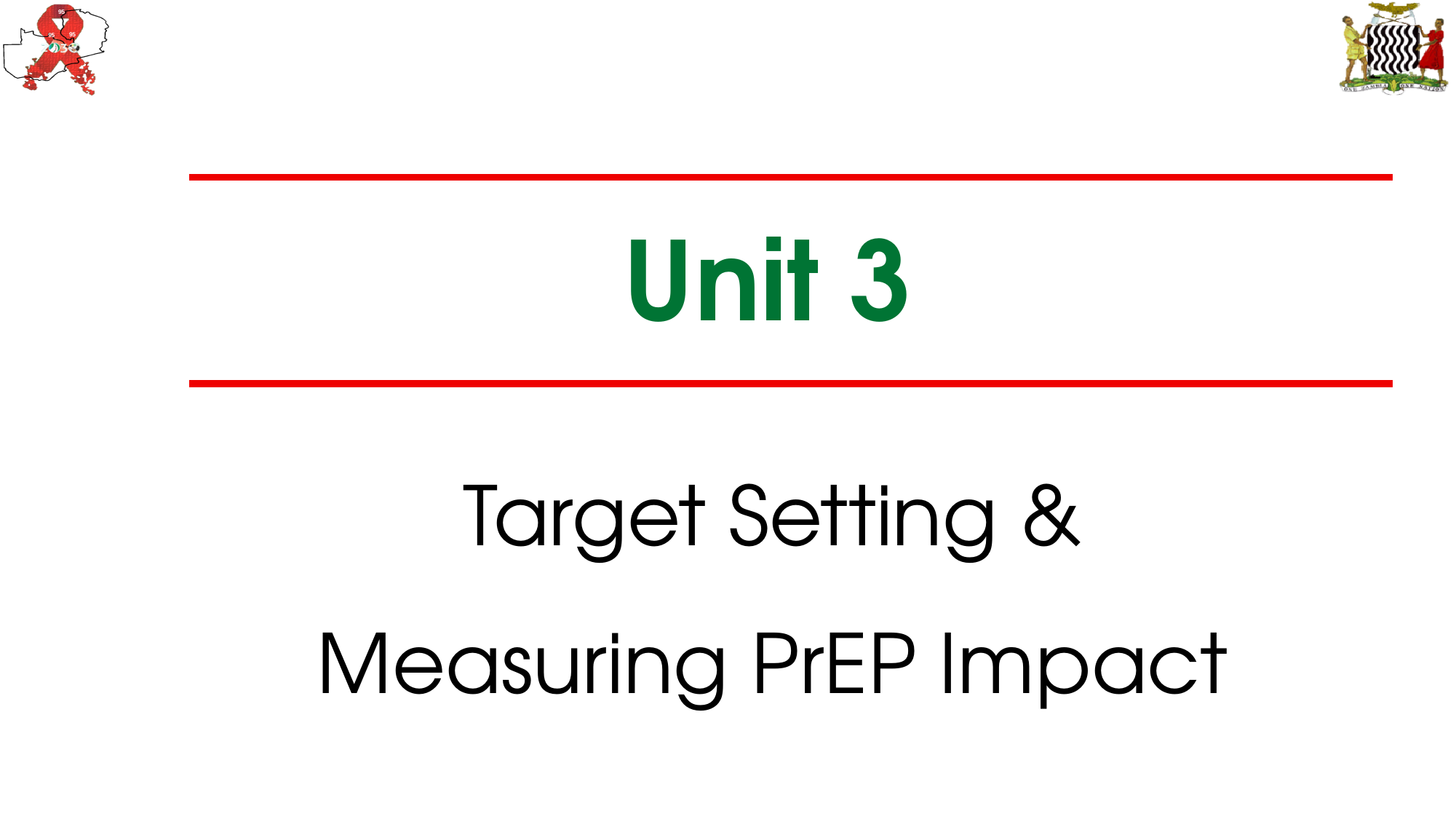

Unit 3
Target Setting & Measuring PrEP Impact